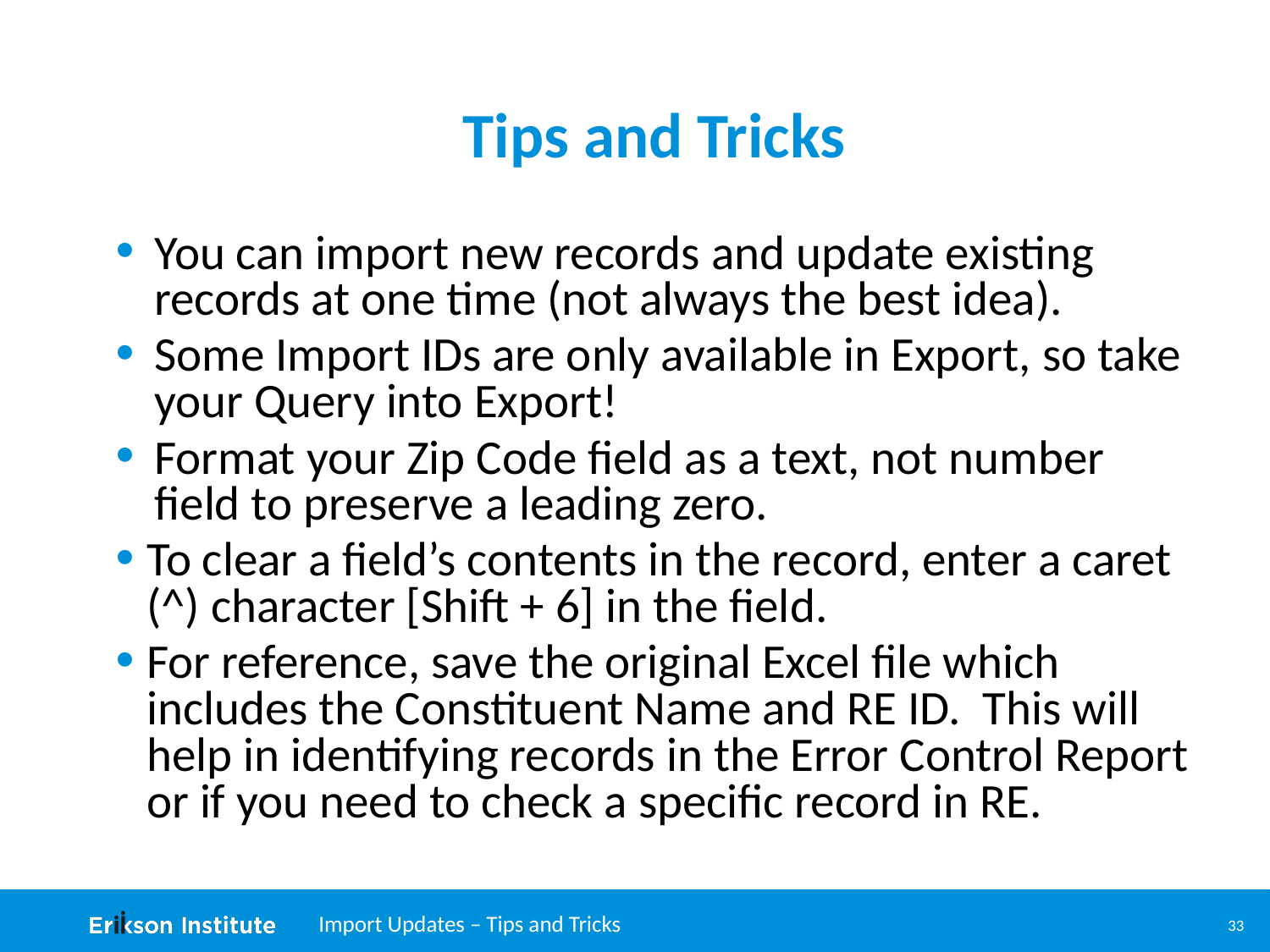

# Tips and Tricks
You can import new records and update existing records at one time (not always the best idea).
Some Import IDs are only available in Export, so take your Query into Export!
Format your Zip Code field as a text, not number field to preserve a leading zero.
To clear a field’s contents in the record, enter a caret (^) character [Shift + 6] in the field.
For reference, save the original Excel file which includes the Constituent Name and RE ID.  This will help in identifying records in the Error Control Report or if you need to check a specific record in RE.

33
Import Updates – Tips and Tricks